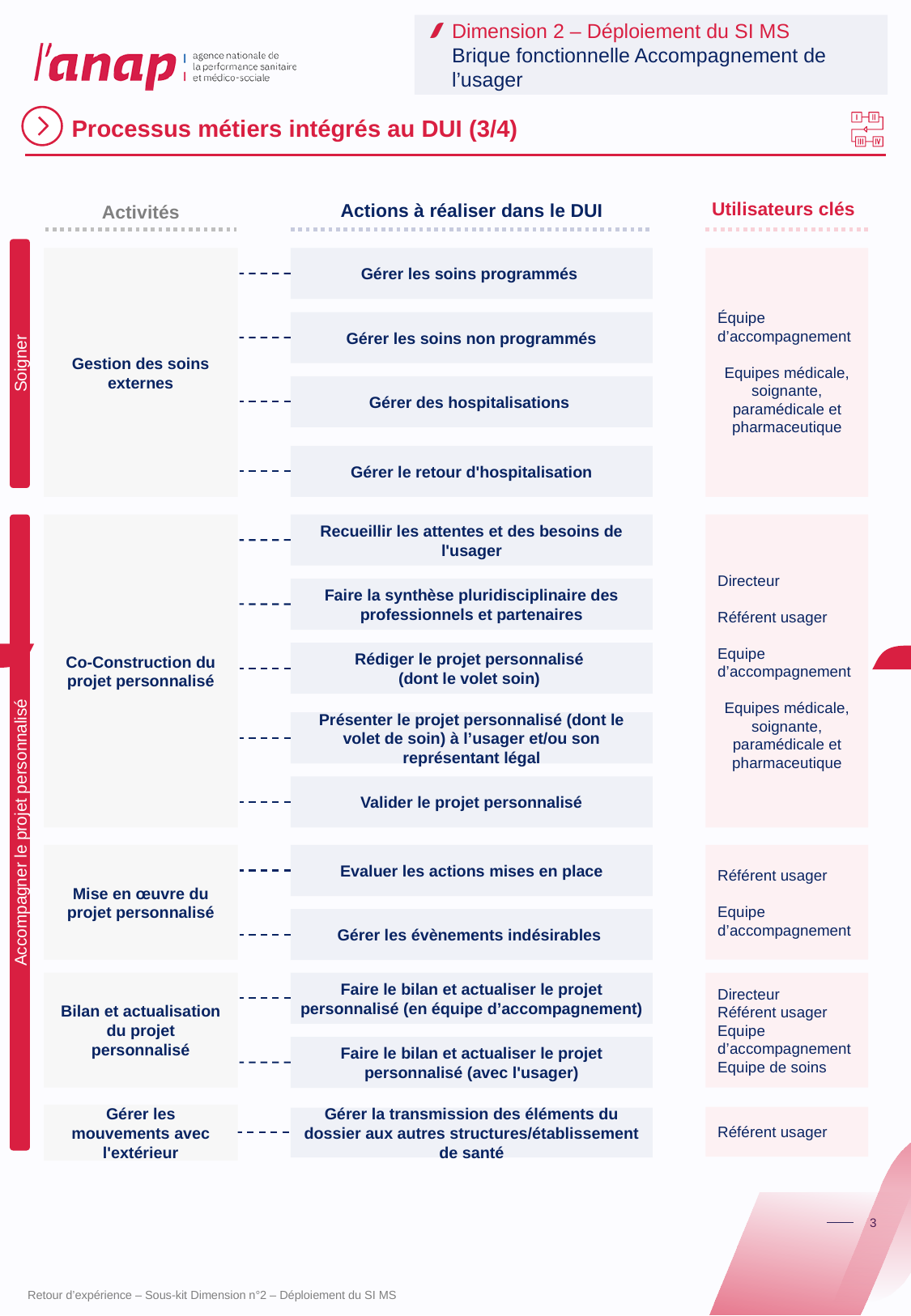

Dimension 2 – Déploiement du SI MS
Brique fonctionnelle Accompagnement de l’usager

Processus métiers intégrés au DUI (3/4)

Utilisateurs clés
Actions à réaliser dans le DUI
Activités
Gérer les soins programmés
Équipe d’accompagnement

Equipes médicale, soignante, paramédicale et pharmaceutique
Gestion des soins externes
Gérer les soins non programmés
Soigner
Gérer des hospitalisations
Gérer le retour d'hospitalisation
Recueillir les attentes et des besoins de l'usager
Directeur

Référent usager

Equipe d’accompagnement

Equipes médicale, soignante, paramédicale et pharmaceutique
Co-Construction du projet personnalisé
Faire la synthèse pluridisciplinaire des professionnels et partenaires
Rédiger le projet personnalisé
(dont le volet soin)
Présenter le projet personnalisé (dont le volet de soin) à l’usager et/ou son représentant légal
Valider le projet personnalisé
Accompagner le projet personnalisé
Evaluer les actions mises en place
Référent usager

Equipe d’accompagnement
Mise en œuvre du projet personnalisé
Gérer les évènements indésirables
Faire le bilan et actualiser le projet personnalisé (en équipe d’accompagnement)
Directeur
Référent usager Equipe d’accompagnement
Equipe de soins
Bilan et actualisation du projet personnalisé
Faire le bilan et actualiser le projet personnalisé (avec l'usager)
Gérer les mouvements avec l'extérieur
Référent usager
Gérer la transmission des éléments du dossier aux autres structures/établissement de santé

Retour d’expérience – Sous-kit Dimension n°2 – Déploiement du SI MS